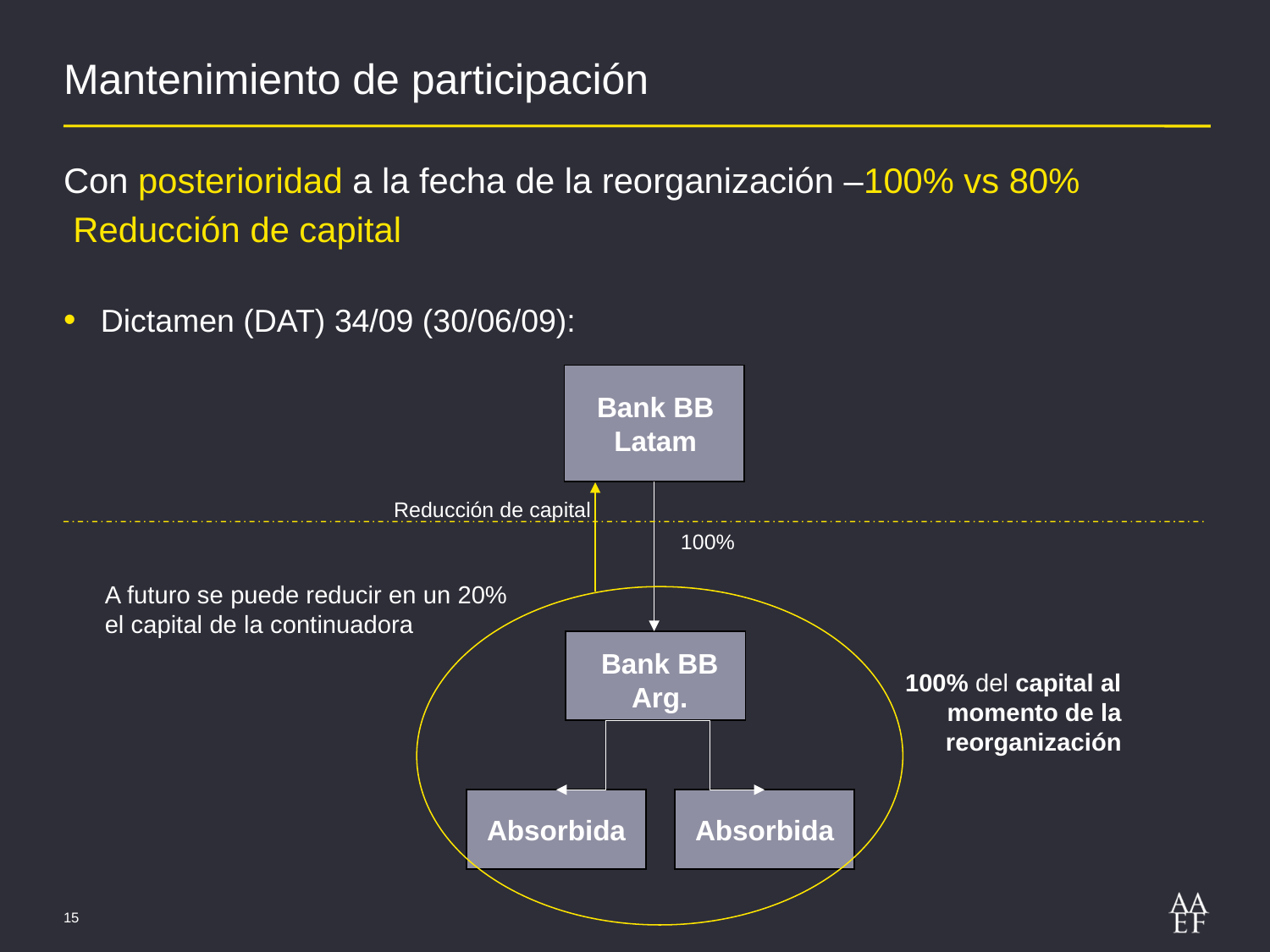

# Mantenimiento de participación
Con posterioridad a la fecha de la reorganización –100% vs 80%
 Reducción de capital

Dictamen (DAT) 34/09 (30/06/09):

Bank BB Latam
Reducción de capital
100%
A futuro se puede reducir en un 20% el capital de la continuadora

Bank BB Arg.
100% del capital al momento de la reorganización

Absorbida
Absorbida

15